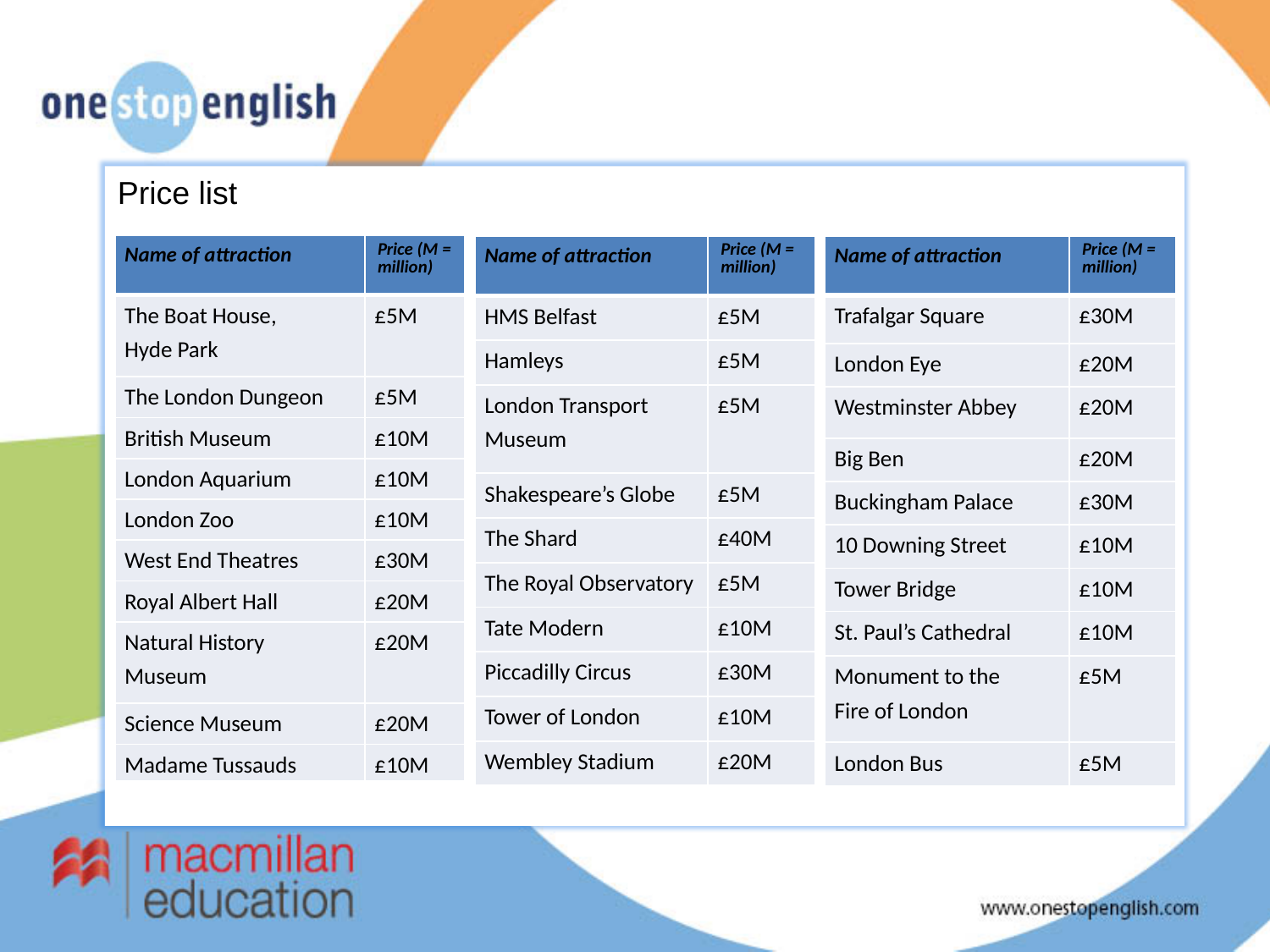

Price list

| Name of attraction | Price (M = million) |
| --- | --- |
| The Boat House, Hyde Park | £5M |
| The London Dungeon | £5M |
| British Museum | £10M |
| London Aquarium | £10M |
| London Zoo | £10M |
| West End Theatres | £30M |
| Royal Albert Hall | £20M |
| Natural History Museum | £20M |
| Science Museum | £20M |
| Madame Tussauds | £10M |
| Name of attraction | Price (M = million) |
| --- | --- |
| Trafalgar Square | £30M |
| London Eye | £20M |
| Westminster Abbey | £20M |
| Big Ben | £20M |
| Buckingham Palace | £30M |
| 10 Downing Street | £10M |
| Tower Bridge | £10M |
| St. Paul’s Cathedral | £10M |
| Monument to the Fire of London | £5M |
| London Bus | £5M |
| Name of attraction | Price (M = million) |
| --- | --- |
| HMS Belfast | £5M |
| Hamleys | £5M |
| London Transport Museum | £5M |
| Shakespeare’s Globe | £5M |
| The Shard | £40M |
| The Royal Observatory | £5M |
| Tate Modern | £10M |
| Piccadilly Circus | £30M |
| Tower of London | £10M |
| Wembley Stadium | £20M |